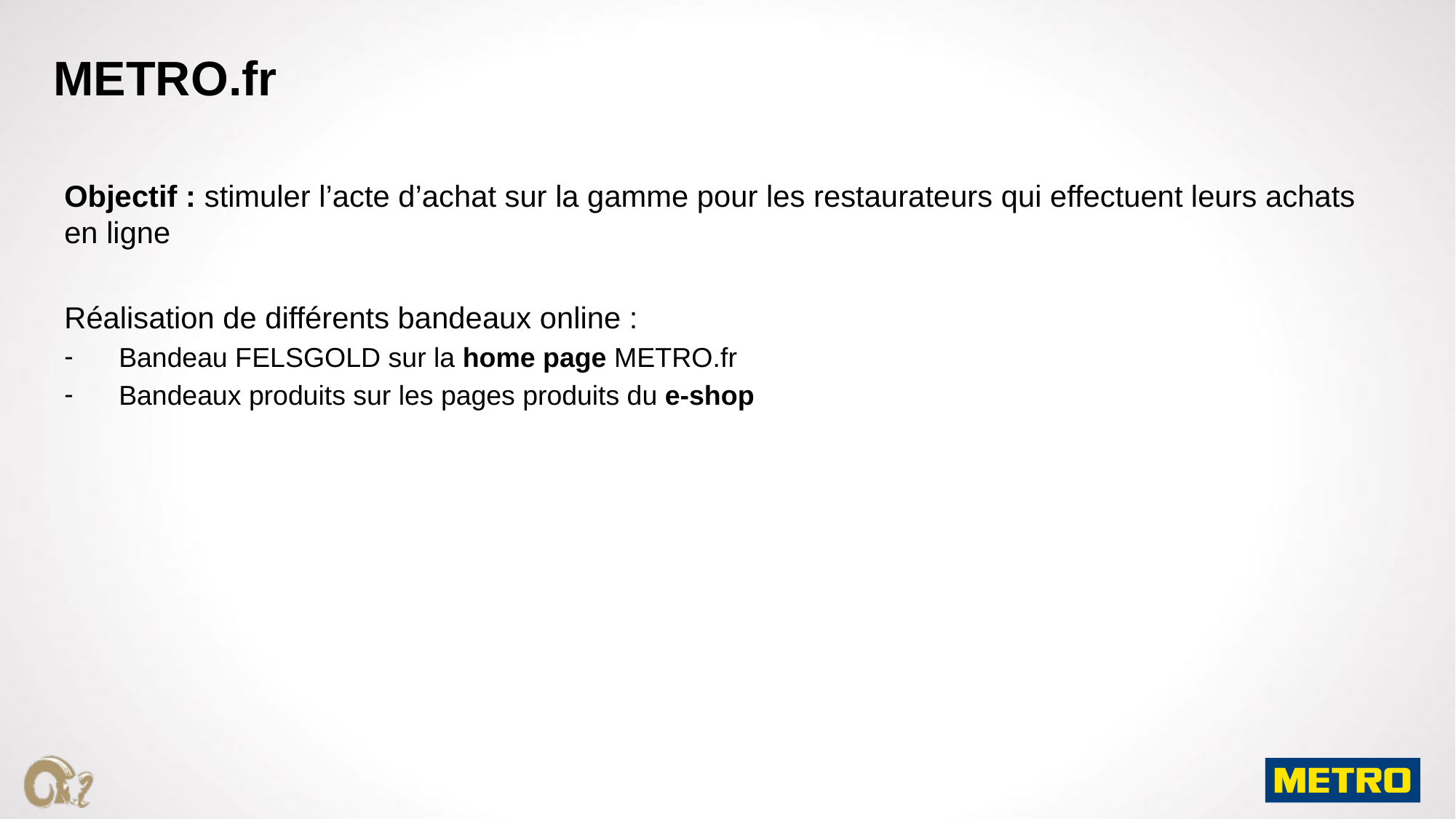

METRO.fr
Objectif : stimuler l’acte d’achat sur la gamme pour les restaurateurs qui effectuent leurs achats en ligne

Réalisation de différents bandeaux online :
Bandeau FELSGOLD sur la home page METRO.fr
Bandeaux produits sur les pages produits du e-shop